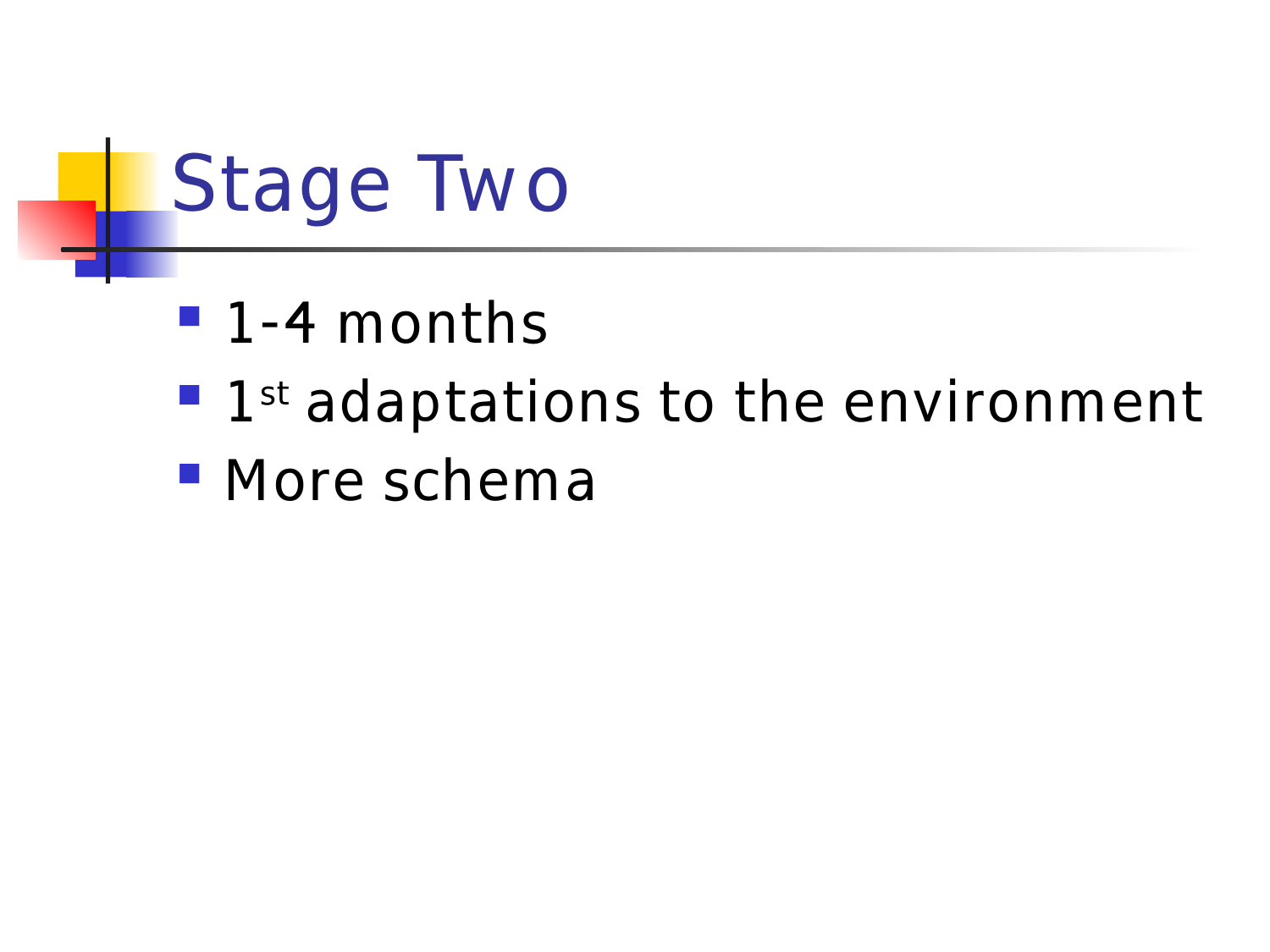

# Stage Two
1-4 months
1st adaptations to the environment
More schema